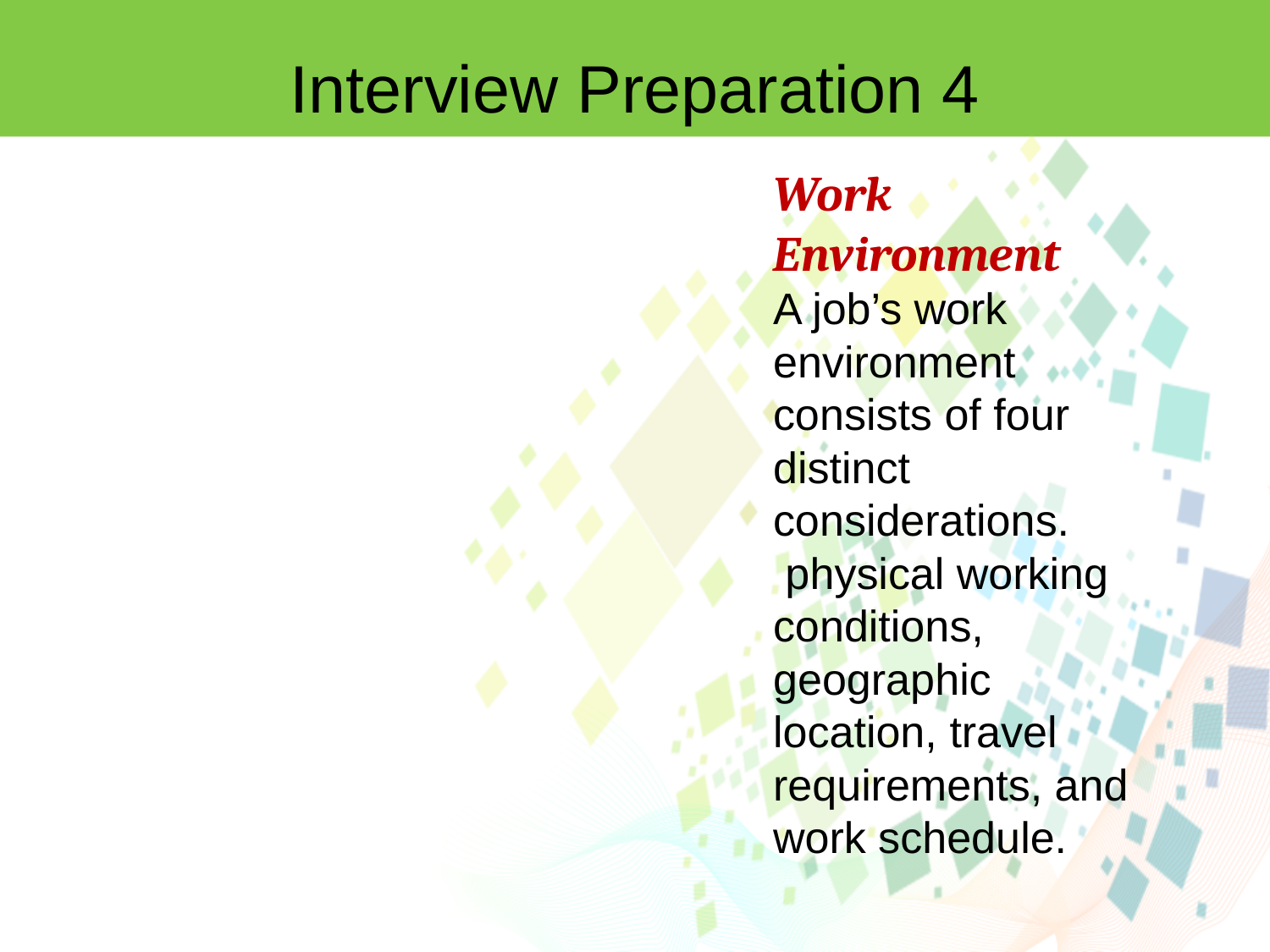

Interview Preparation 4
Work Environment
A job’s work environment consists of four distinct considerations.	  physical working
conditions, geographic location, travel requirements, and work schedule.